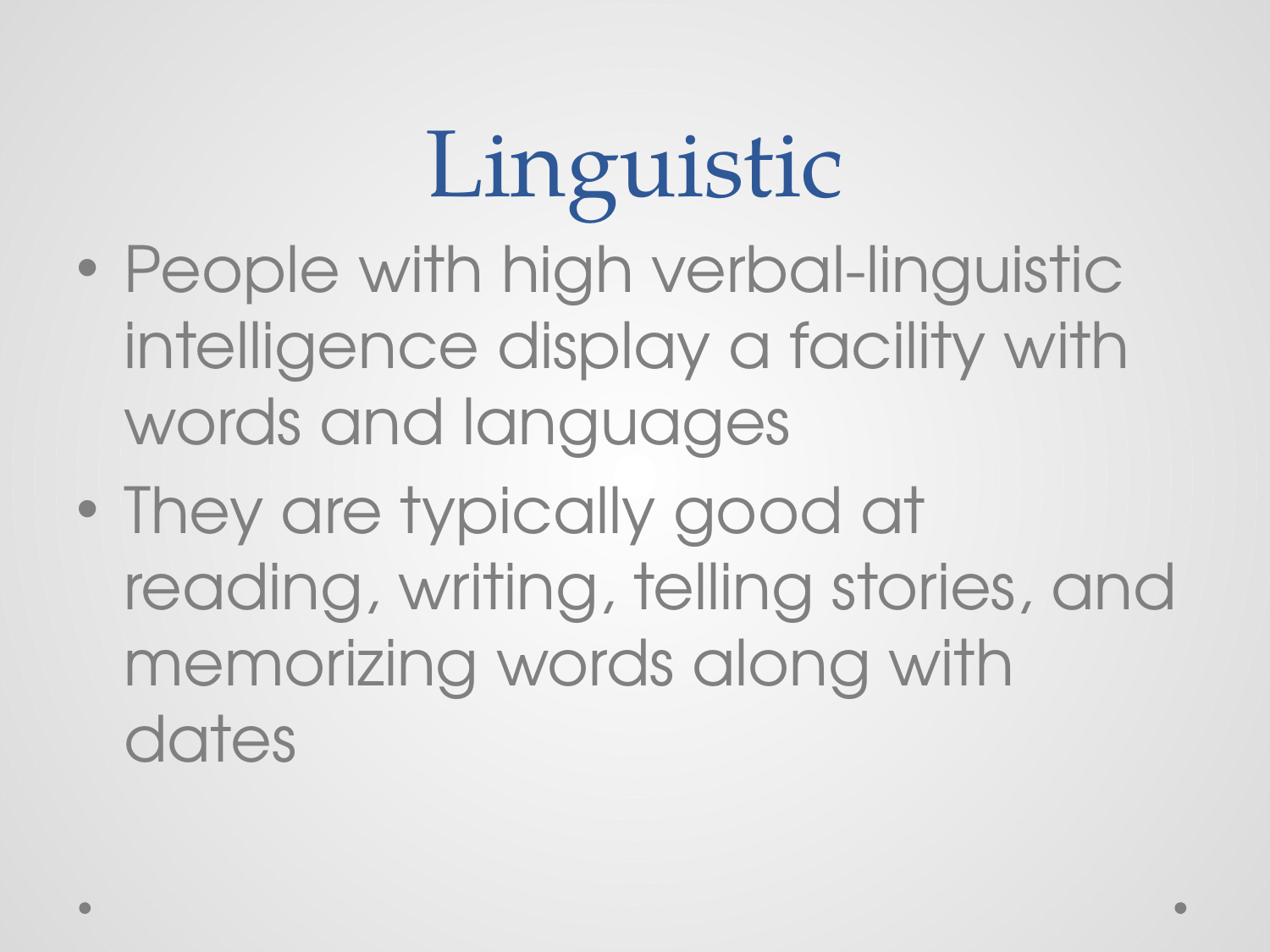

# Linguistic
People with high verbal-linguistic intelligence display a facility with words and languages
They are typically good at reading, writing, telling stories, and memorizing words along with dates